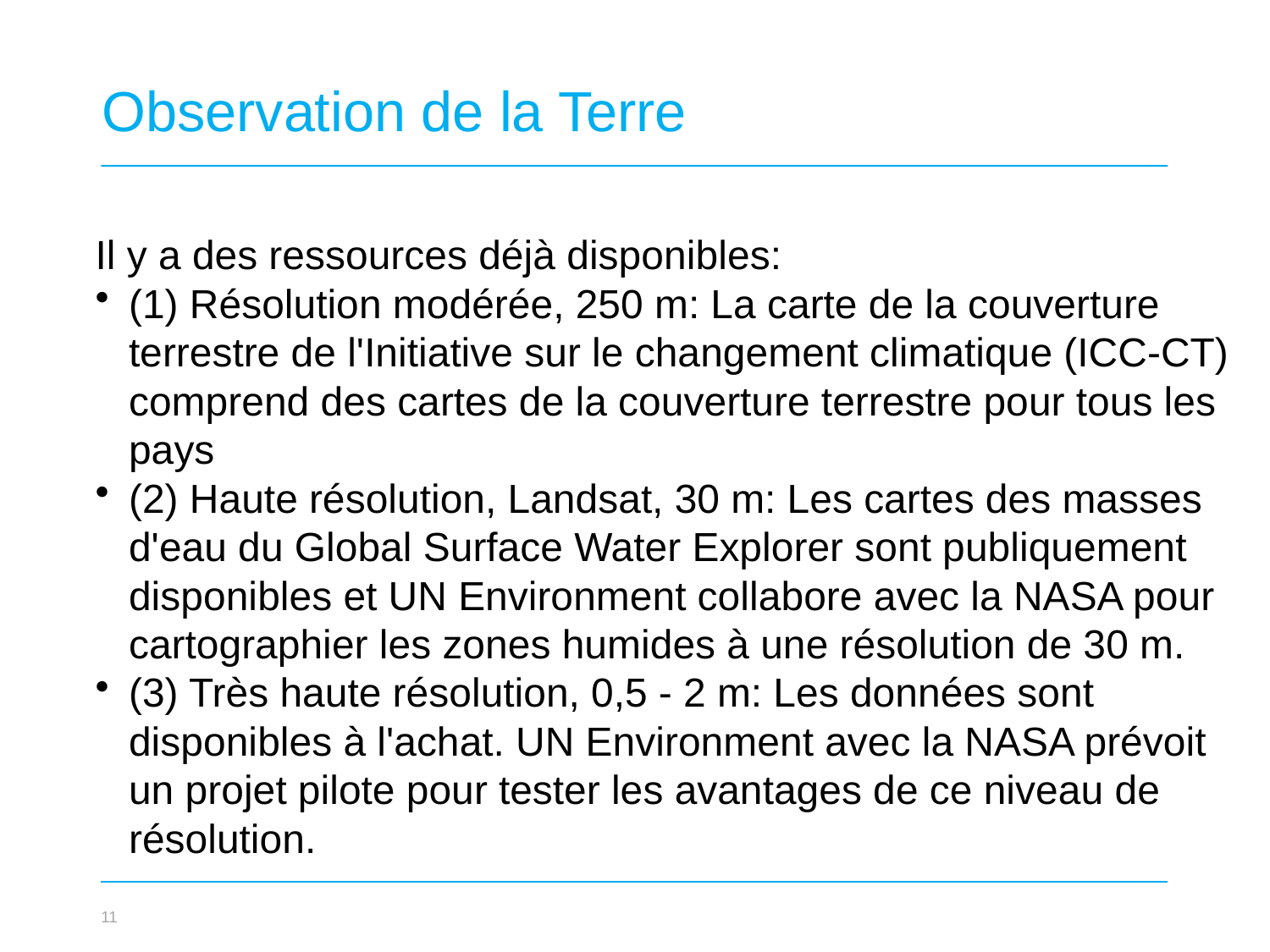

Observation de la Terre

Il y a des ressources déjà disponibles:
(1) Résolution modérée, 250 m: La carte de la couverture terrestre de l'Initiative sur le changement climatique (ICC-CT) comprend des cartes de la couverture terrestre pour tous les pays
(2) Haute résolution, Landsat, 30 m: Les cartes des masses d'eau du Global Surface Water Explorer sont publiquement disponibles et UN Environment collabore avec la NASA pour cartographier les zones humides à une résolution de 30 m.
(3) Très haute résolution, 0,5 - 2 m: Les données sont disponibles à l'achat. UN Environment avec la NASA prévoit un projet pilote pour tester les avantages de ce niveau de résolution.
Photo credit to be given
as shown alongside
(in black or in white)
© NABU/Holger Schulz

11